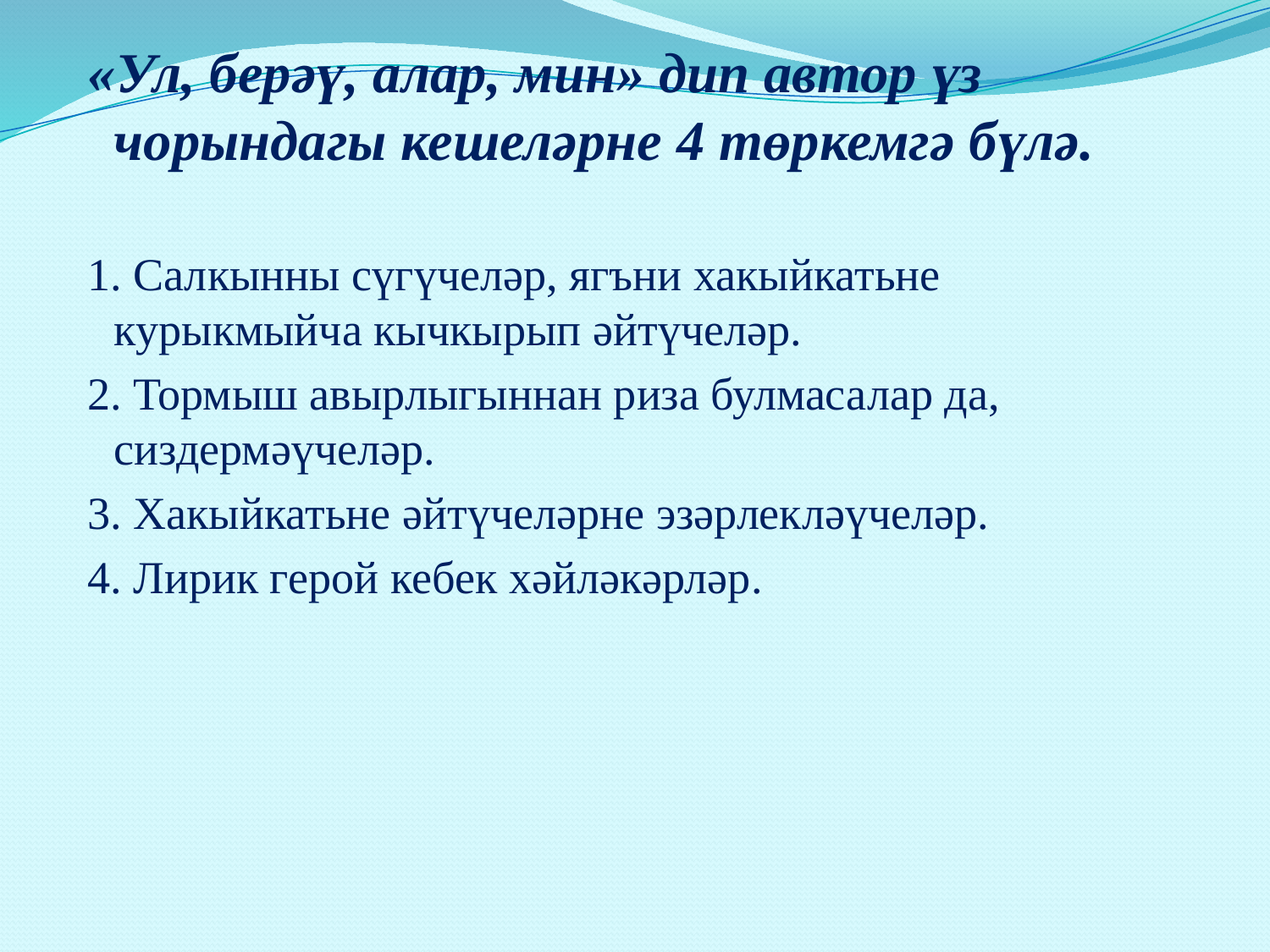

«Ул, берәү, алар, мин» дип автор үз чорындагы кешеләрне 4 төркемгә бүлә.

 1. Салкынны сүгүчеләр, ягъни хакыйкатьне курыкмыйча кычкырып әйтүчеләр.
 2. Тормыш авырлыгыннан риза булмасалар да, сиздермәүчеләр.
 3. Хакыйкатьне әйтүчеләрне эзәрлекләүчеләр.
 4. Лирик герой кебек хәйләкәрләр.